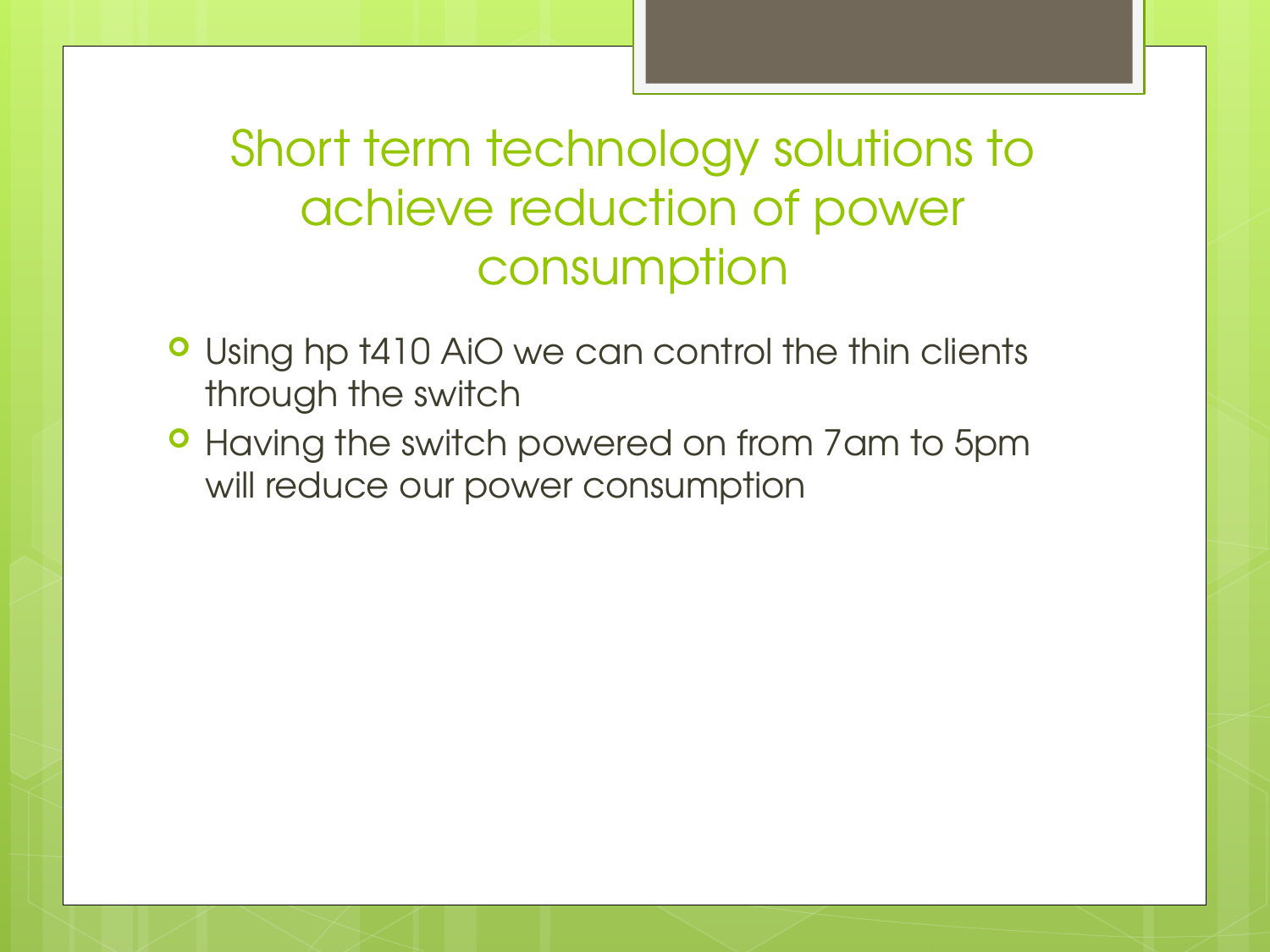

# Short term technology solutions to achieve reduction of power consumption
Using hp t410 AiO we can control the thin clients through the switch
Having the switch powered on from 7am to 5pm will reduce our power consumption